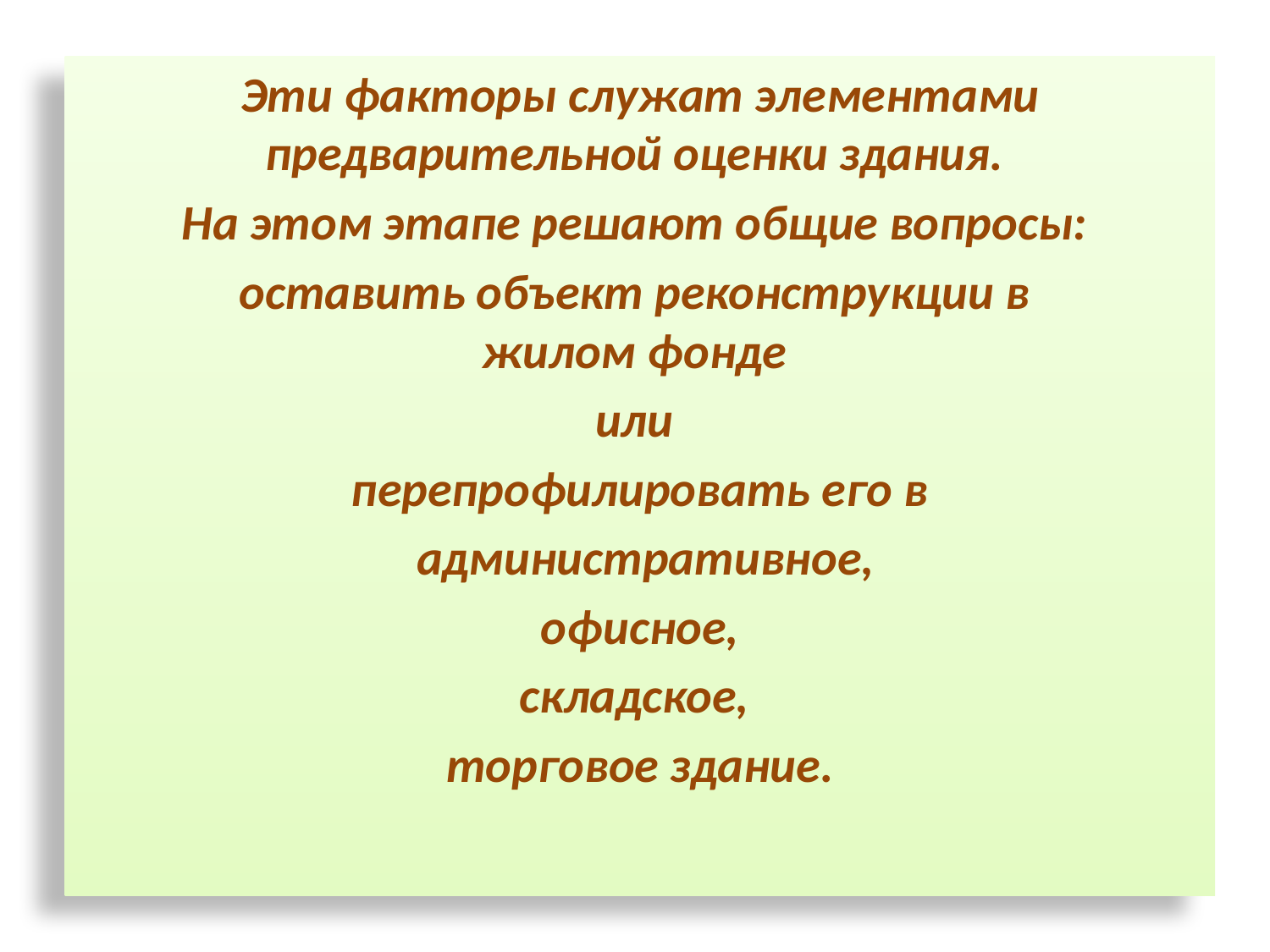

Эти факторы служат элементами предварительной оценки здания.
На этом этапе решают общие вопросы:
оставить объект реконструкции в
жилом фонде
или
перепрофилировать его в
 административное,
 офисное,
складское,
торговое здание.